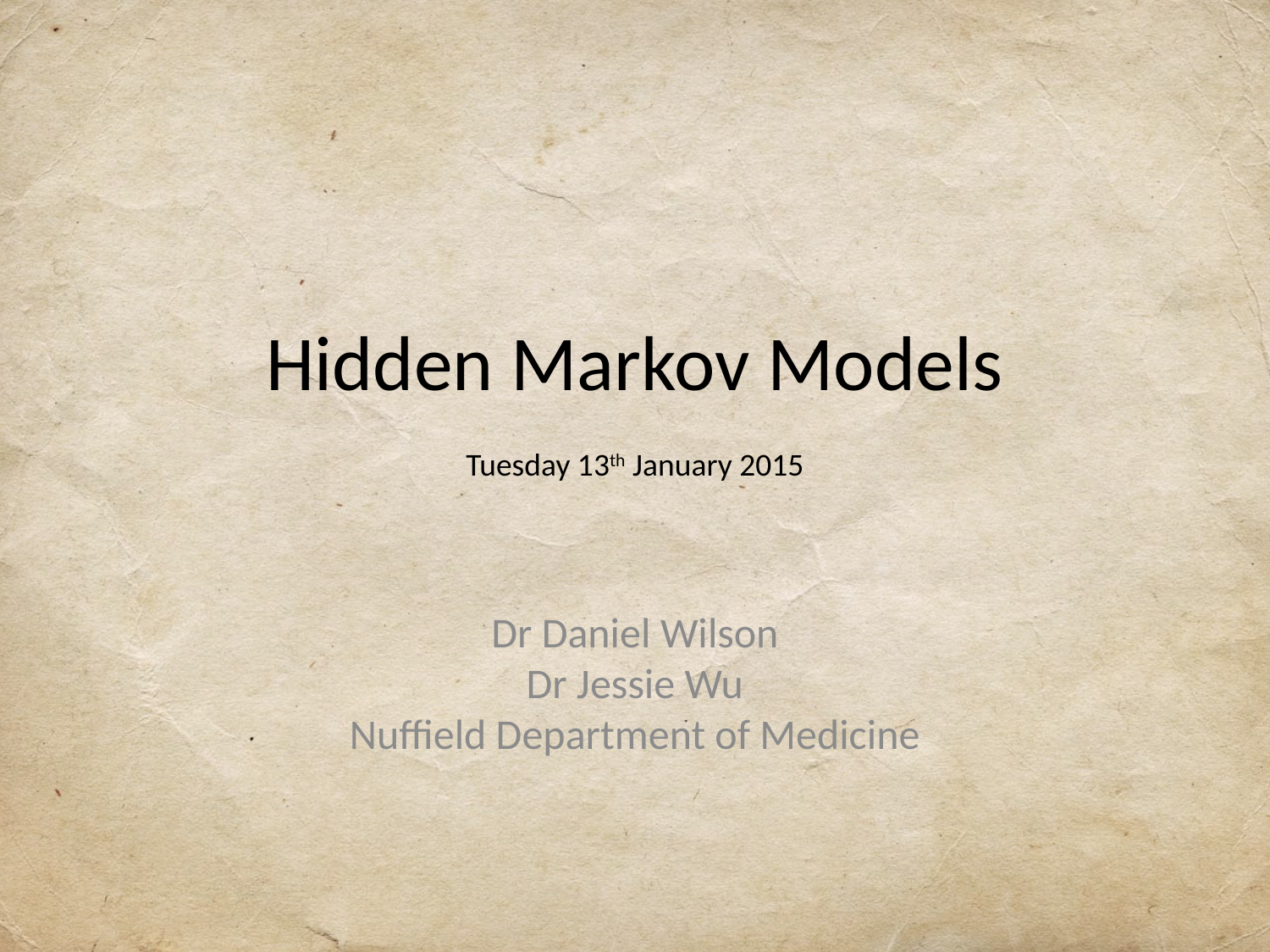

# Hidden Markov Models Tuesday 13th January 2015

Dr Daniel Wilson
Dr Jessie Wu
Nuffield Department of Medicine